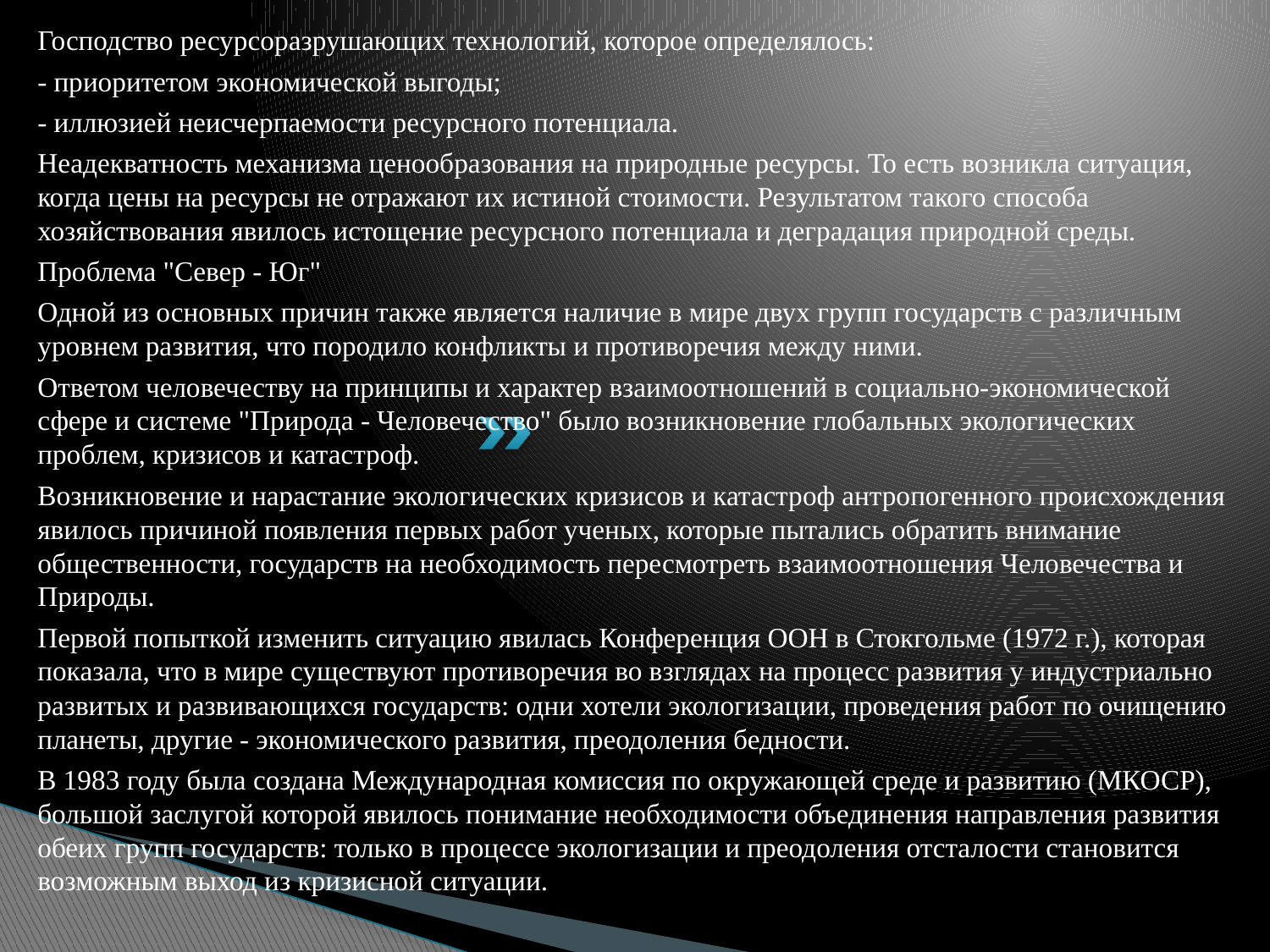

Господство ресурсоразрушающих технологий, которое определялось:
- приоритетом экономической выгоды;
- иллюзией неисчерпаемости ресурсного потенциала.
Неадекватность механизма ценообразования на природные ресурсы. То есть возникла ситуация, когда цены на ресурсы не отражают их истиной стоимости. Результатом такого способа хозяйствования явилось истощение ресурсного потенциала и деградация природной среды.
Проблема "Север - Юг"
Одной из основных причин также является наличие в мире двух групп государств с различным уровнем развития, что породило конфликты и противоречия между ними.
Ответом человечеству на принципы и характер взаимоотношений в социально-экономической сфере и системе "Природа - Человечество" было возникновение глобальных экологических проблем, кризисов и катастроф.
Возникновение и нарастание экологических кризисов и катастроф антропогенного происхождения явилось причиной появления первых работ ученых, которые пытались обратить внимание общественности, государств на необходимость пересмотреть взаимоотношения Человечества и Природы.
Первой попыткой изменить ситуацию явилась Конференция ООН в Стокгольме (1972 г.), которая показала, что в мире существуют противоречия во взглядах на процесс развития у индустриально развитых и развивающихся государств: одни хотели экологизации, проведения работ по очищению планеты, другие - экономического развития, преодоления бедности.
В 1983 году была создана Международная комиссия по окружающей среде и развитию (МКОСР), большой заслугой которой явилось понимание необходимости объединения направления развития обеих групп государств: только в процессе экологизации и преодоления отсталости становится возможным выход из кризисной ситуации.